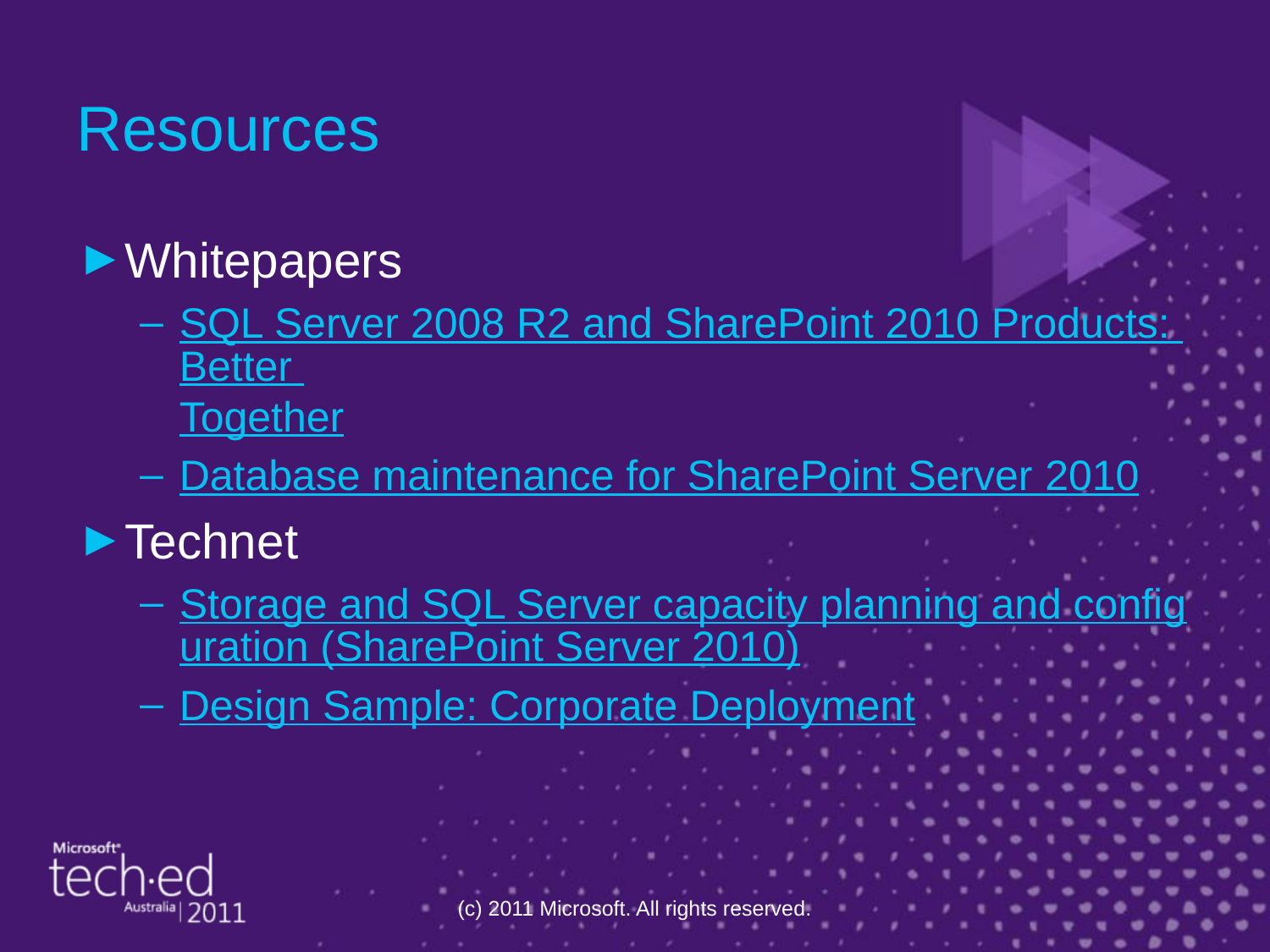

# Resources
Whitepapers
SQL Server 2008 R2 and SharePoint 2010 Products: Better Together
Database maintenance for SharePoint Server 2010
Technet
Storage and SQL Server capacity planning and configuration (SharePoint Server 2010)
Design Sample: Corporate Deployment
(c) 2011 Microsoft. All rights reserved.